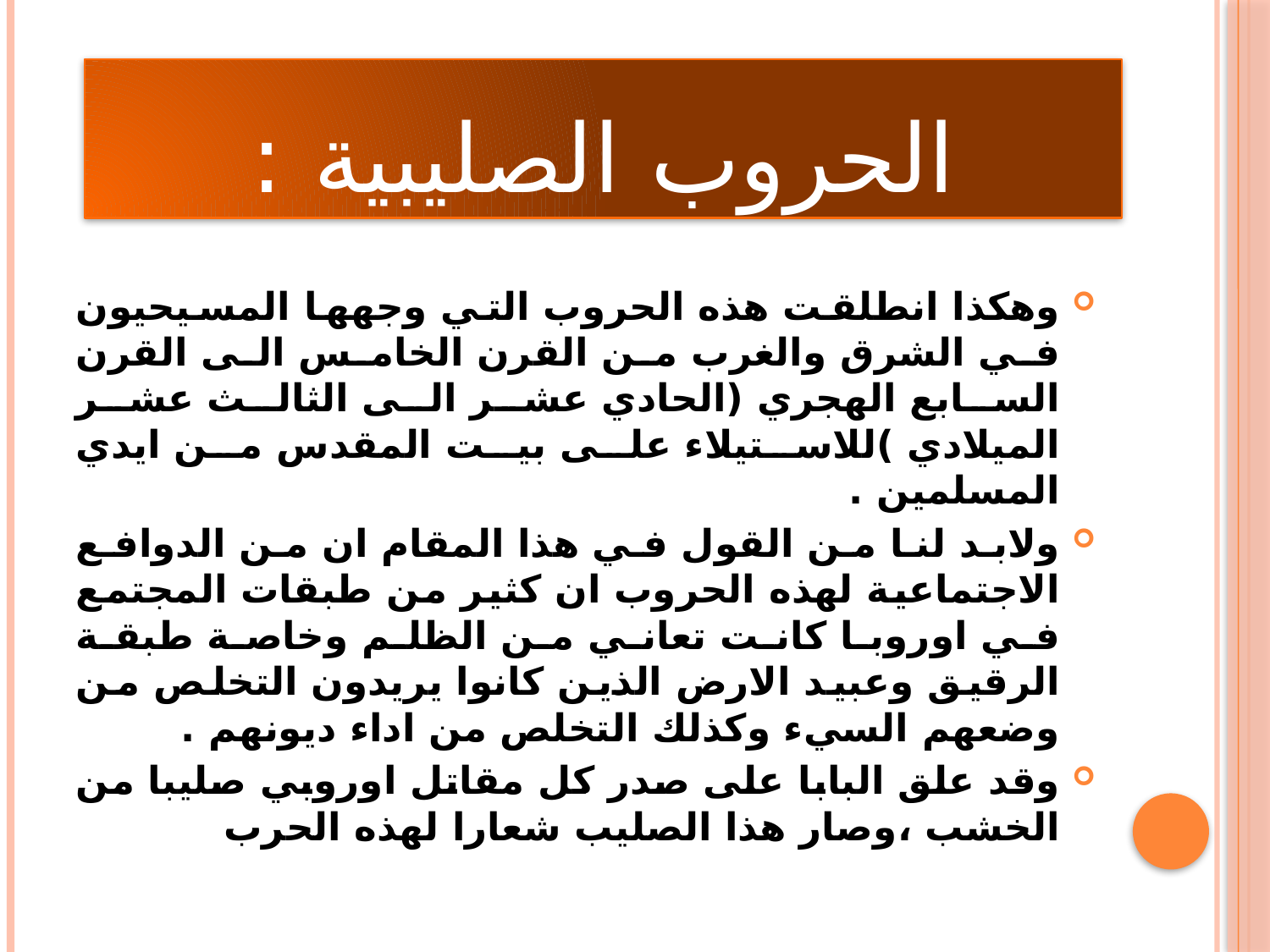

#
الحروب الصليبية :

وهكذا انطلقت هذه الحروب التي وجهها المسيحيون في الشرق والغرب من القرن الخامس الى القرن السابع الهجري (الحادي عشر الى الثالث عشر الميلادي )للاستيلاء على بيت المقدس من ايدي المسلمين .
ولابد لنا من القول في هذا المقام ان من الدوافع الاجتماعية لهذه الحروب ان كثير من طبقات المجتمع في اوروبا كانت تعاني من الظلم وخاصة طبقة الرقيق وعبيد الارض الذين كانوا يريدون التخلص من وضعهم السيء وكذلك التخلص من اداء ديونهم .
وقد علق البابا على صدر كل مقاتل اوروبي صليبا من الخشب ،وصار هذا الصليب شعارا لهذه الحرب